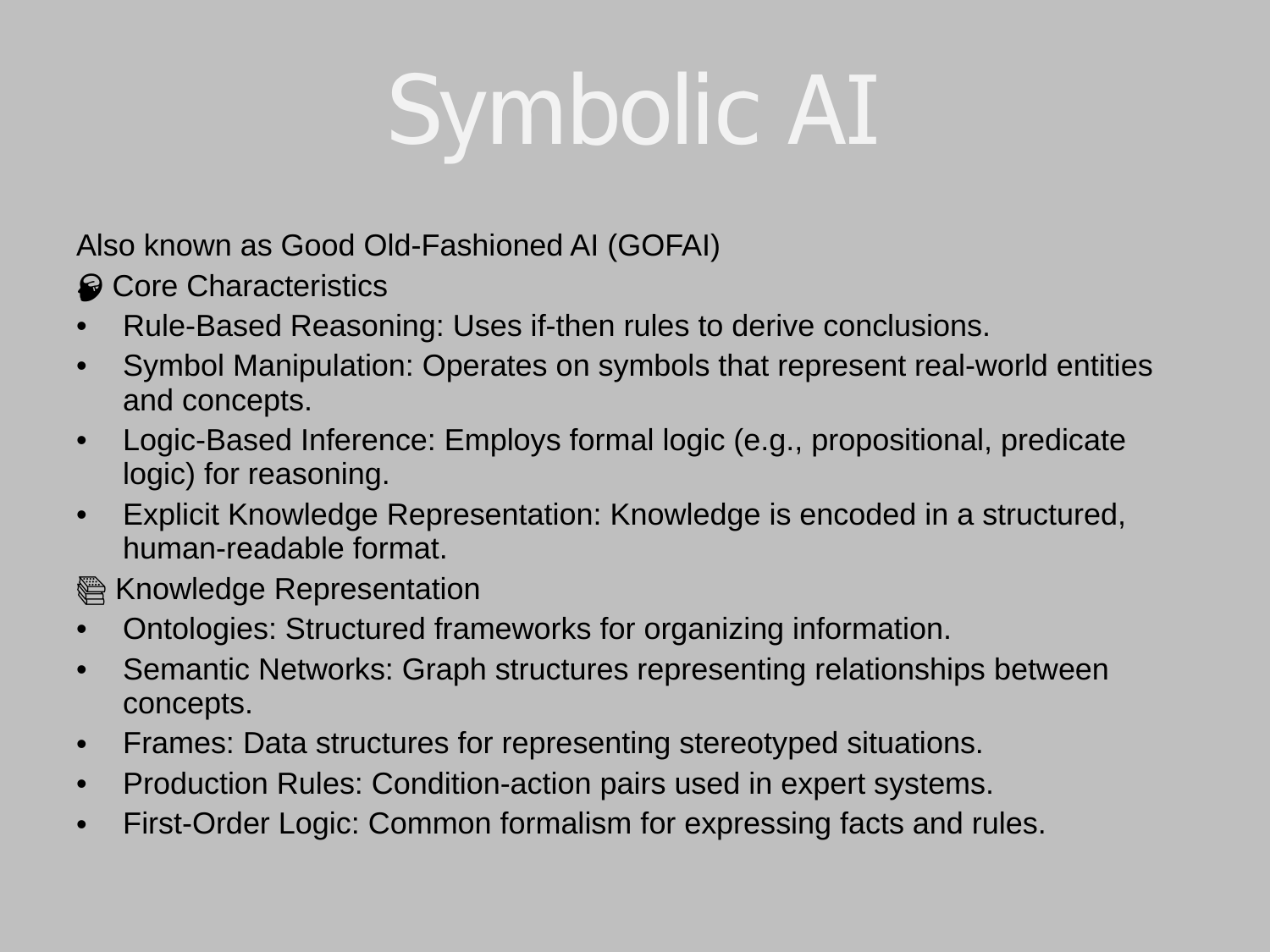

# Symbolic AI
Also known as Good Old-Fashioned AI (GOFAI)
🧠 Core Characteristics
Rule-Based Reasoning: Uses if-then rules to derive conclusions.
Symbol Manipulation: Operates on symbols that represent real-world entities and concepts.
Logic-Based Inference: Employs formal logic (e.g., propositional, predicate logic) for reasoning.
Explicit Knowledge Representation: Knowledge is encoded in a structured, human-readable format.
📚 Knowledge Representation
Ontologies: Structured frameworks for organizing information.
Semantic Networks: Graph structures representing relationships between concepts.
Frames: Data structures for representing stereotyped situations.
Production Rules: Condition-action pairs used in expert systems.
First-Order Logic: Common formalism for expressing facts and rules.